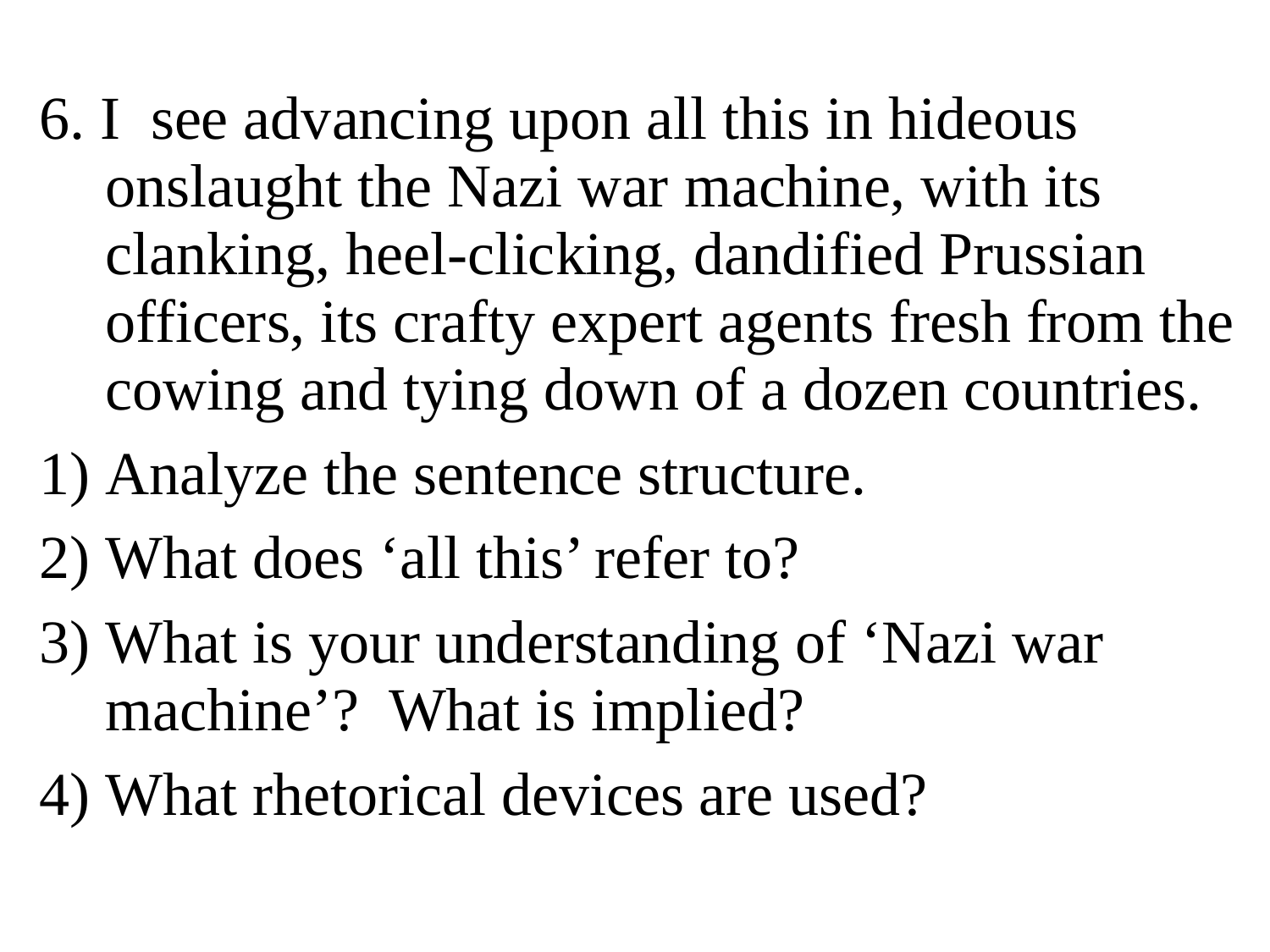

6. I  see advancing upon all this in hideous onslaught the Nazi war machine, with its clanking, heel-clicking, dandified Prussian officers, its crafty expert agents fresh from the cowing and tying down of a dozen countries.
Analyze the sentence structure.
What does ‘all this’ refer to?
What is your understanding of ‘Nazi war machine’?  What is implied?
What rhetorical devices are used?